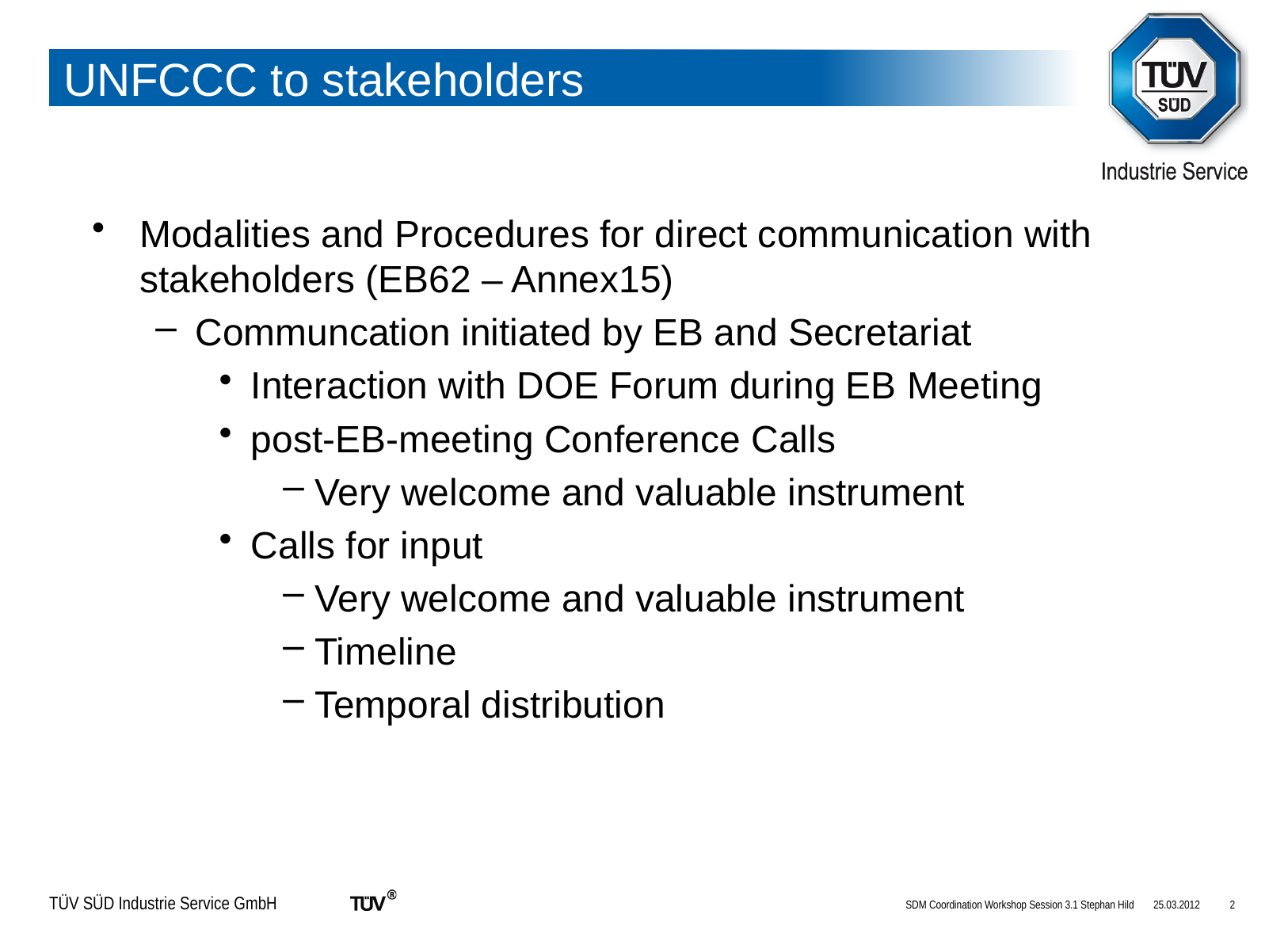

# UNFCCC to stakeholders
Modalities and Procedures for direct communication with stakeholders (EB62 – Annex15)
Communcation initiated by EB and Secretariat
Interaction with DOE Forum during EB Meeting
post-EB-meeting Conference Calls
Very welcome and valuable instrument
Calls for input
Very welcome and valuable instrument
Timeline
Temporal distribution
SDM Coordination Workshop Session 3.1 Stephan Hild
25.03.2012
2